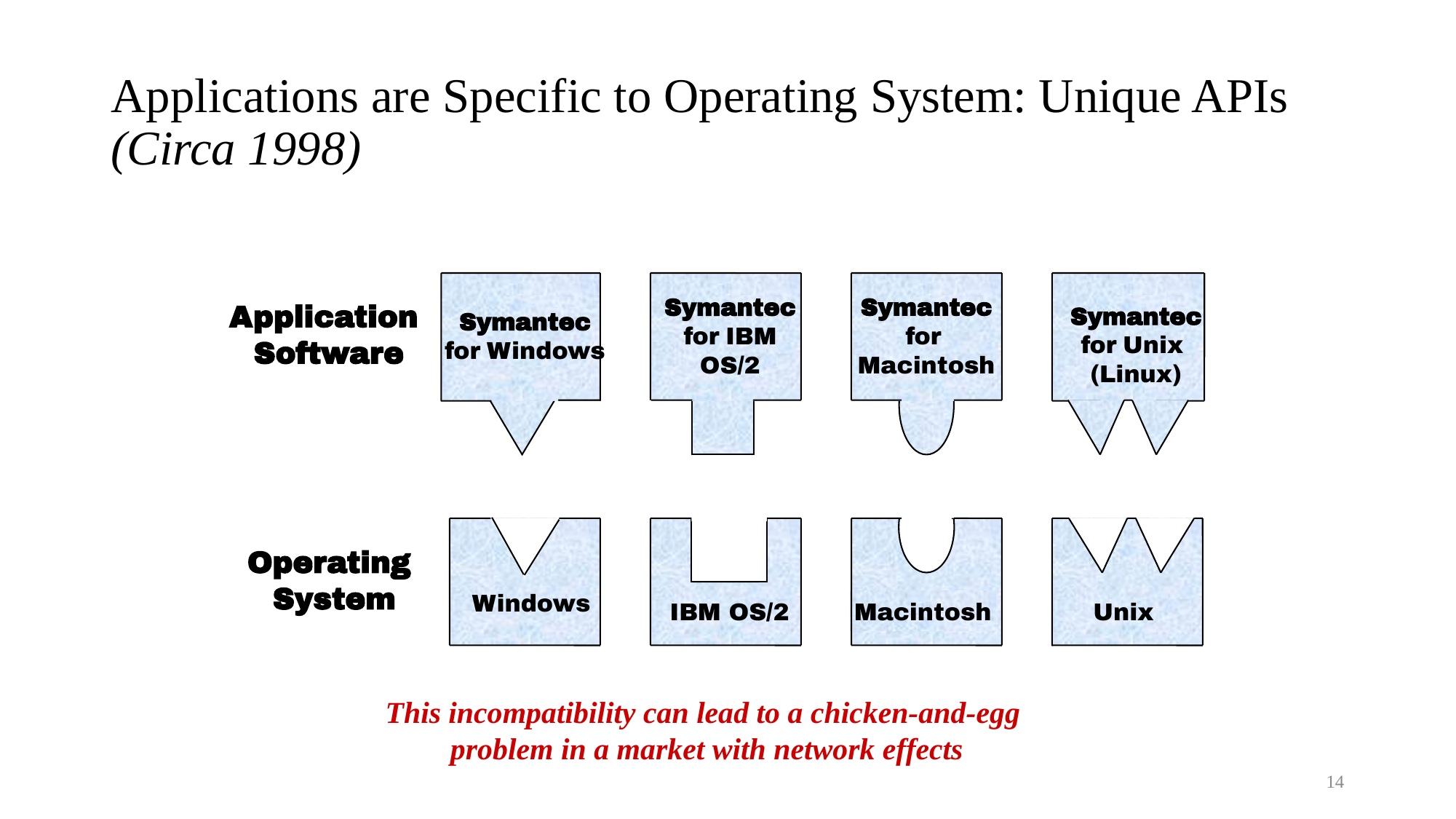

# Applications are Specific to Operating System: Unique APIs (Circa 1998)

Symantec
for IBM
OS/2
Symantec
for
Macintosh
Symantec
for Unix
(Linux)
Symantec
for Windows

Windows

IBM OS/2
Unix
Macintosh

Application
 Software
Operating
 System
This incompatibility can lead to a chicken-and-egg
problem in a market with network effects
14